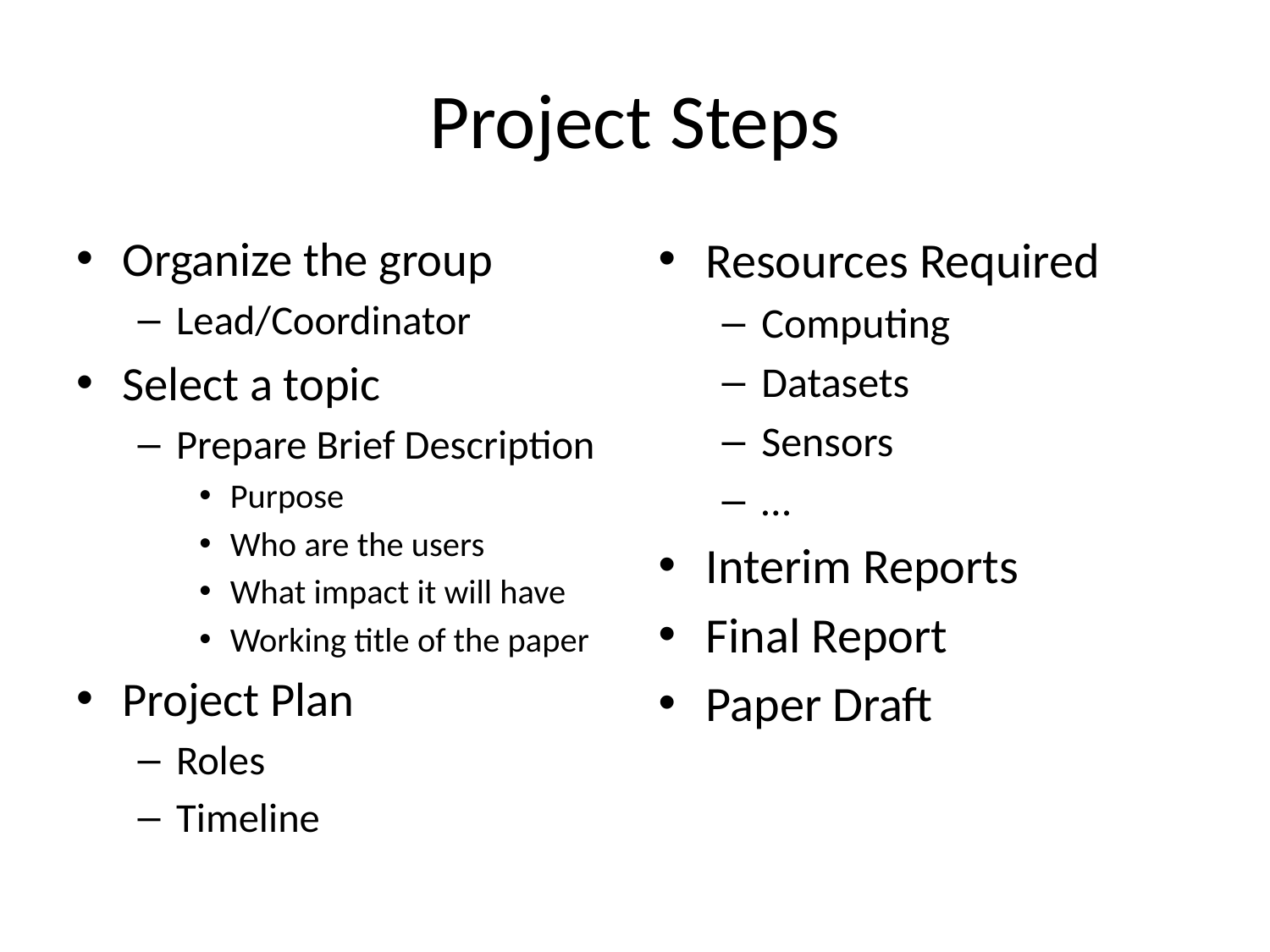

# Project Steps
Organize the group
Lead/Coordinator
Select a topic
Prepare Brief Description
Purpose
Who are the users
What impact it will have
Working title of the paper
Project Plan
Roles
Timeline

Resources Required
Computing
Datasets
Sensors
…
Interim Reports
Final Report
Paper Draft